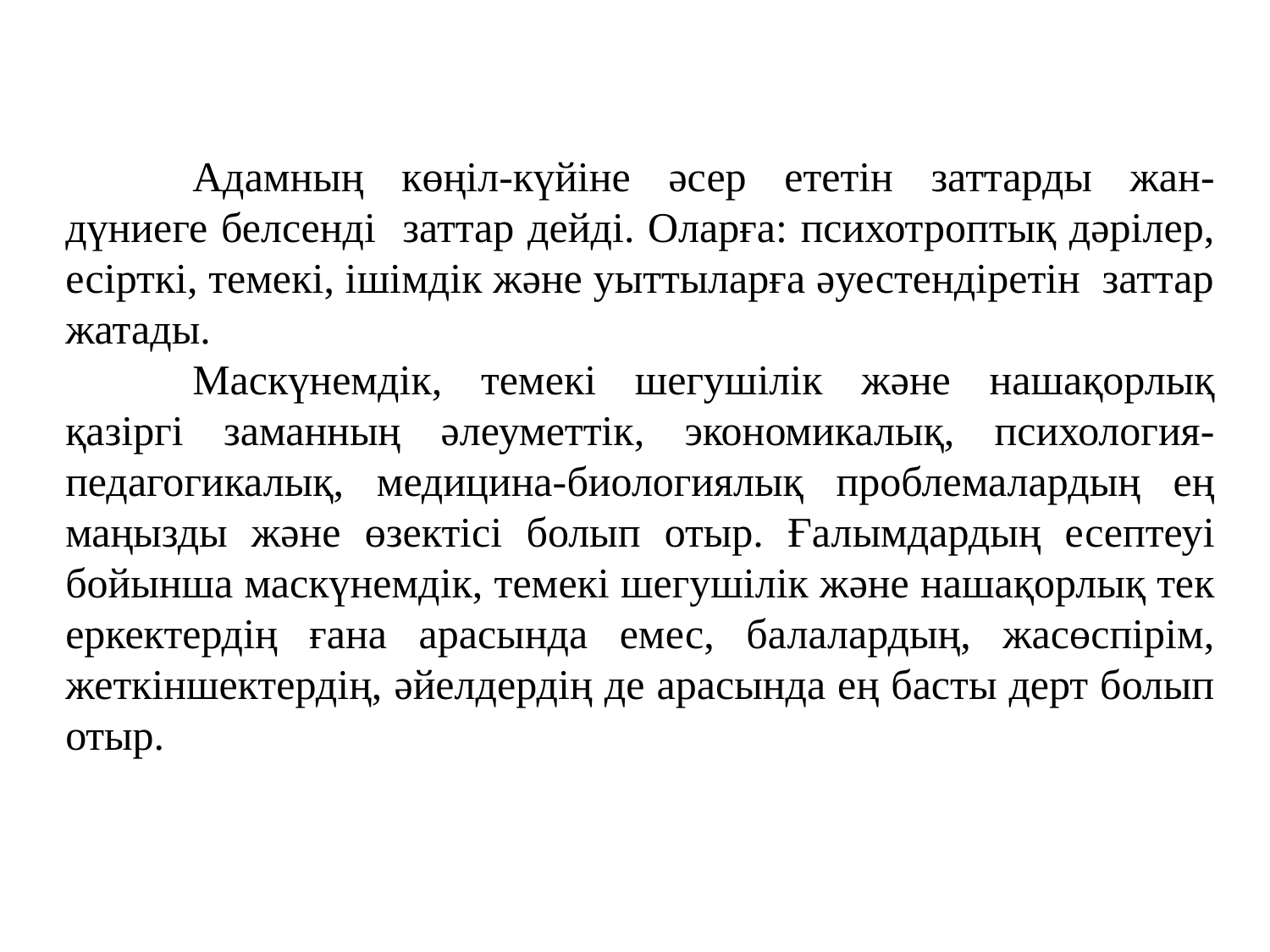

Адамның көңіл-күйіне әсер ететін заттарды жан-дүниеге белсенді  заттар дейді. Оларға: психотроптық дәрілер, есірткі, темекі, ішімдік және уыттыларға әуестендіретін  заттар жатады.
	Маскүнемдік, темекі шегушілік және нашақорлық қазіргі заманның әлеуметтік, экономикалық, психология-педагогикалық, медицина-биологиялық проблемалардың ең маңызды және өзектісі болып отыр. Ғалымдардың есептеуі бойынша маскүнемдік, темекі шегушілік және нашақорлық тек еркектердің ғана арасында емес, балалардың, жасөспірім, жеткіншектердің, әйелдердің де арасында ең басты дерт болып отыр.